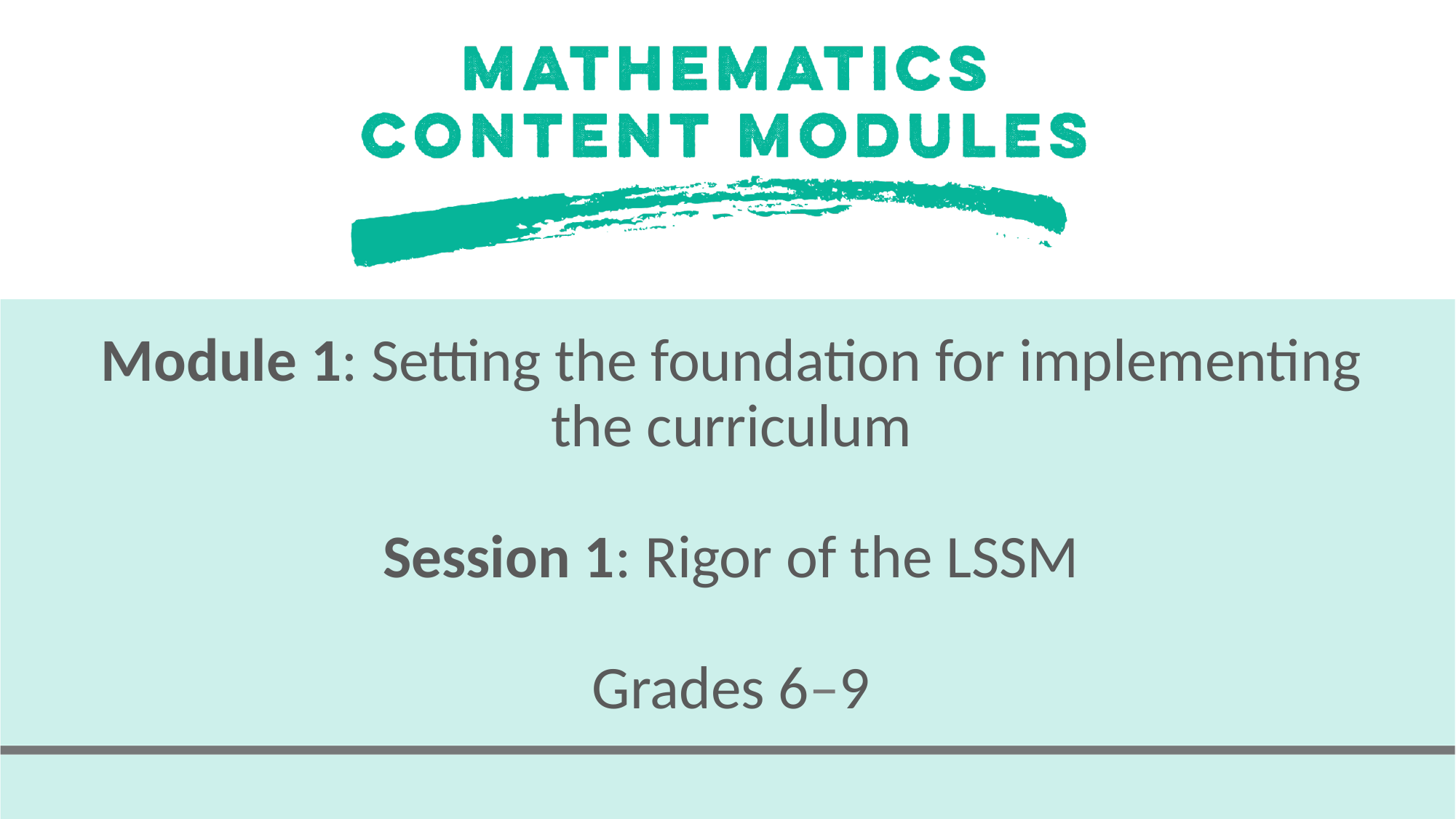

# Module 1: Setting the foundation for implementing the curriculum Session 1: Rigor of the LSSM Grades 6–9